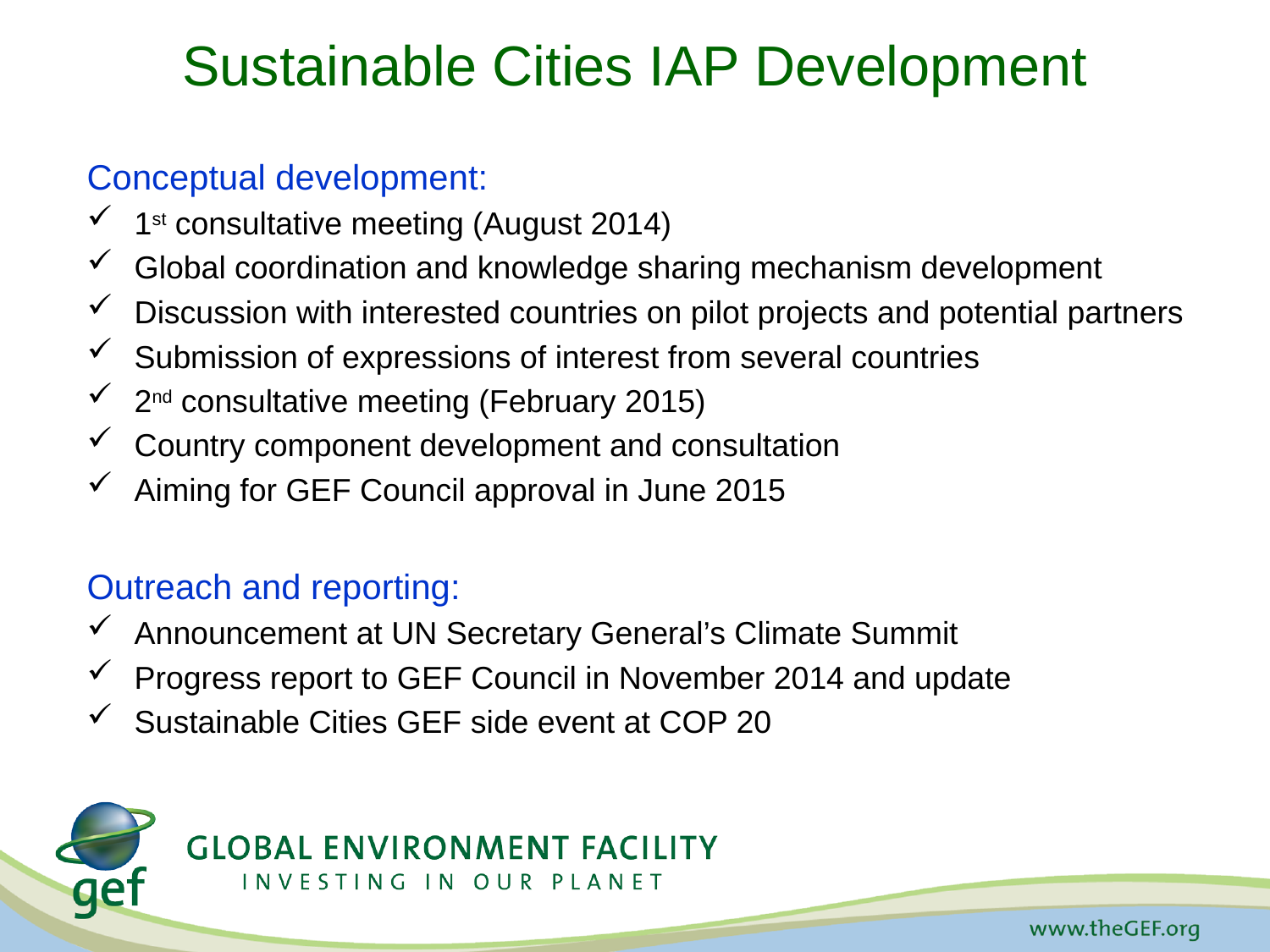

# Sustainable Cities IAP Development
Conceptual development:
1st consultative meeting (August 2014)
Global coordination and knowledge sharing mechanism development
Discussion with interested countries on pilot projects and potential partners
Submission of expressions of interest from several countries
2nd consultative meeting (February 2015)
Country component development and consultation
Aiming for GEF Council approval in June 2015

Outreach and reporting:
Announcement at UN Secretary General’s Climate Summit
Progress report to GEF Council in November 2014 and update
Sustainable Cities GEF side event at COP 20